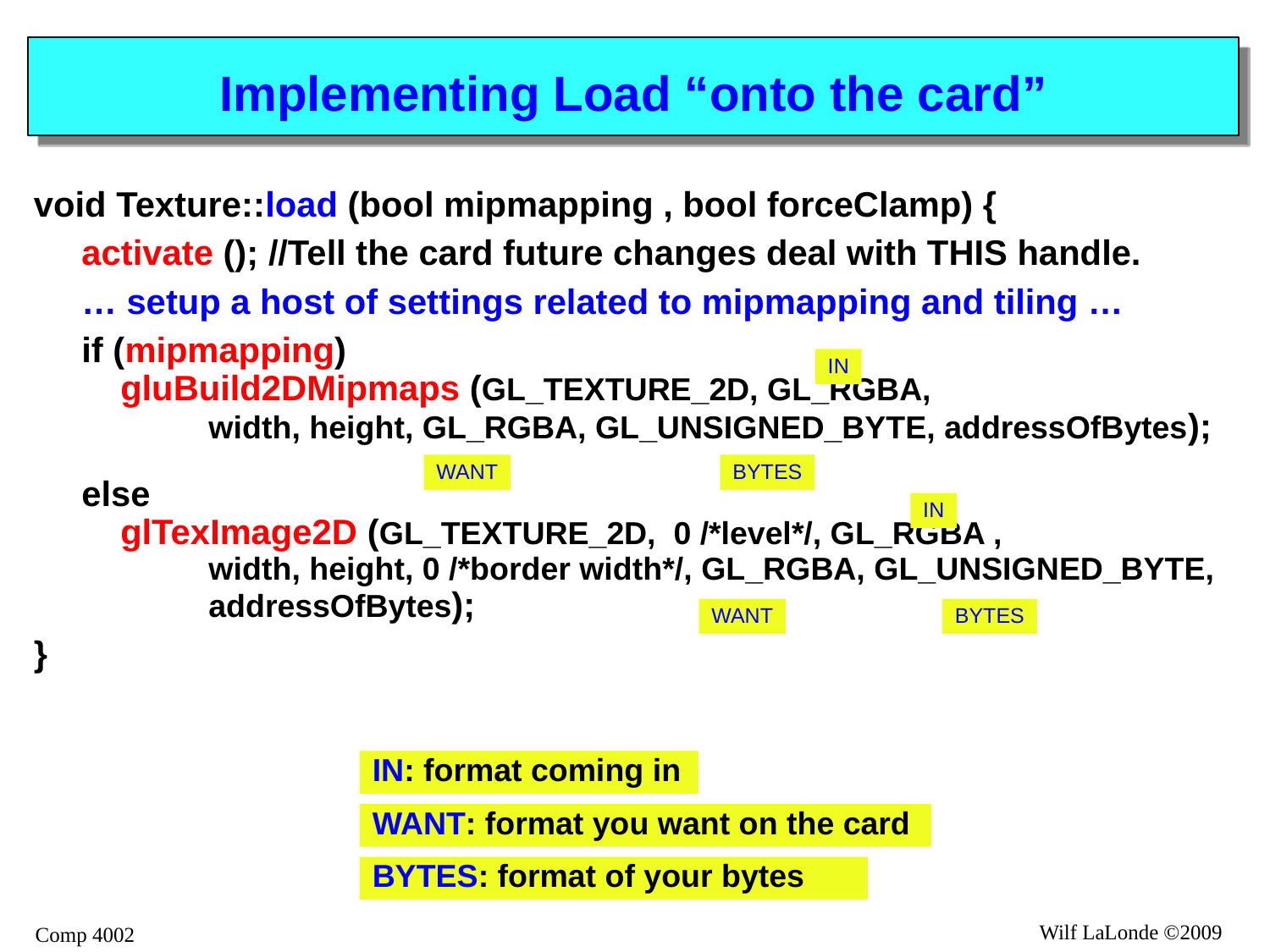

# Implementing Load “onto the card”
void Texture::load (bool mipmapping , bool forceClamp) {
	activate (); //Tell the card future changes deal with THIS handle.
	… setup a host of settings related to mipmapping and tiling …
	if (mipmapping)
    gluBuild2DMipmaps (GL_TEXTURE_2D, GL_RGBA,
	width, height, GL_RGBA, GL_UNSIGNED_BYTE, addressOfBytes);

	else
    glTexImage2D (GL_TEXTURE_2D,  0 /*level*/, GL_RGBA ,
	width, height, 0 /*border width*/, GL_RGBA, GL_UNSIGNED_BYTE,  	addressOfBytes);
}

IN
WANT
BYTES
IN
WANT
BYTES
IN: format coming in
WANT: format you want on the card
BYTES: format of your bytes